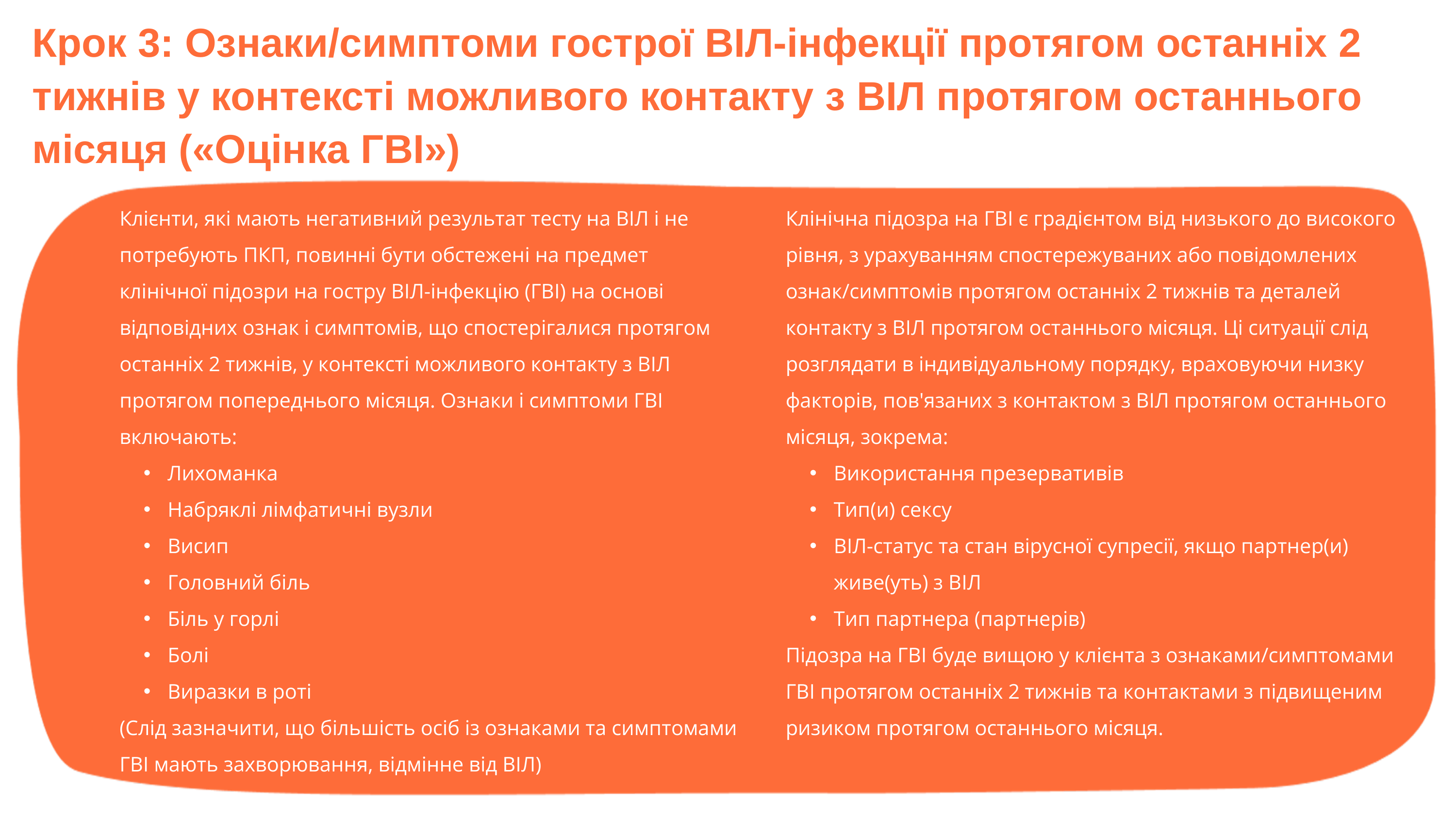

Крок 3: Ознаки/симптоми гострої ВІЛ-інфекції протягом останніх 2 тижнів у контексті можливого контакту з ВІЛ протягом останнього місяця («Оцінка ГВI»)

Клієнти, які мають негативний результат тесту на ВІЛ і не потребують ПКП, повинні бути обстежені на предмет клінічної підозри на гостру ВІЛ-інфекцію (ГВІ) на основі відповідних ознак і симптомів, що спостерігалися протягом останніх 2 тижнів, у контексті можливого контакту з ВІЛ протягом попереднього місяця. Ознаки і симптоми ГВІ включають:
Лихоманка
Набряклі лімфатичні вузли
Висип
Головний біль
Біль у горлі
Болі
Виразки в роті
(Слід зазначити, що більшість осіб із ознаками та симптомами ГВI мають захворювання, відмінне від ВІЛ)
Клінічна підозра на ГВІ є градієнтом від низького до високого рівня, з урахуванням спостережуваних або повідомлених ознак/симптомів протягом останніх 2 тижнів та деталей контакту з ВІЛ протягом останнього місяця. Ці ситуації слід розглядати в індивідуальному порядку, враховуючи низку факторів, пов'язаних з контактом з ВІЛ протягом останнього місяця, зокрема:
Використання презервативів
Тип(и) сексу
ВІЛ-статус та стан вірусної супресії, якщо партнер(и) живе(уть) з ВІЛ
Тип партнера (партнерів)
Підозра на ГВІ буде вищою у клієнта з ознаками/симптомами ГВІ протягом останніх 2 тижнів та контактами з підвищеним ризиком протягом останнього місяця.